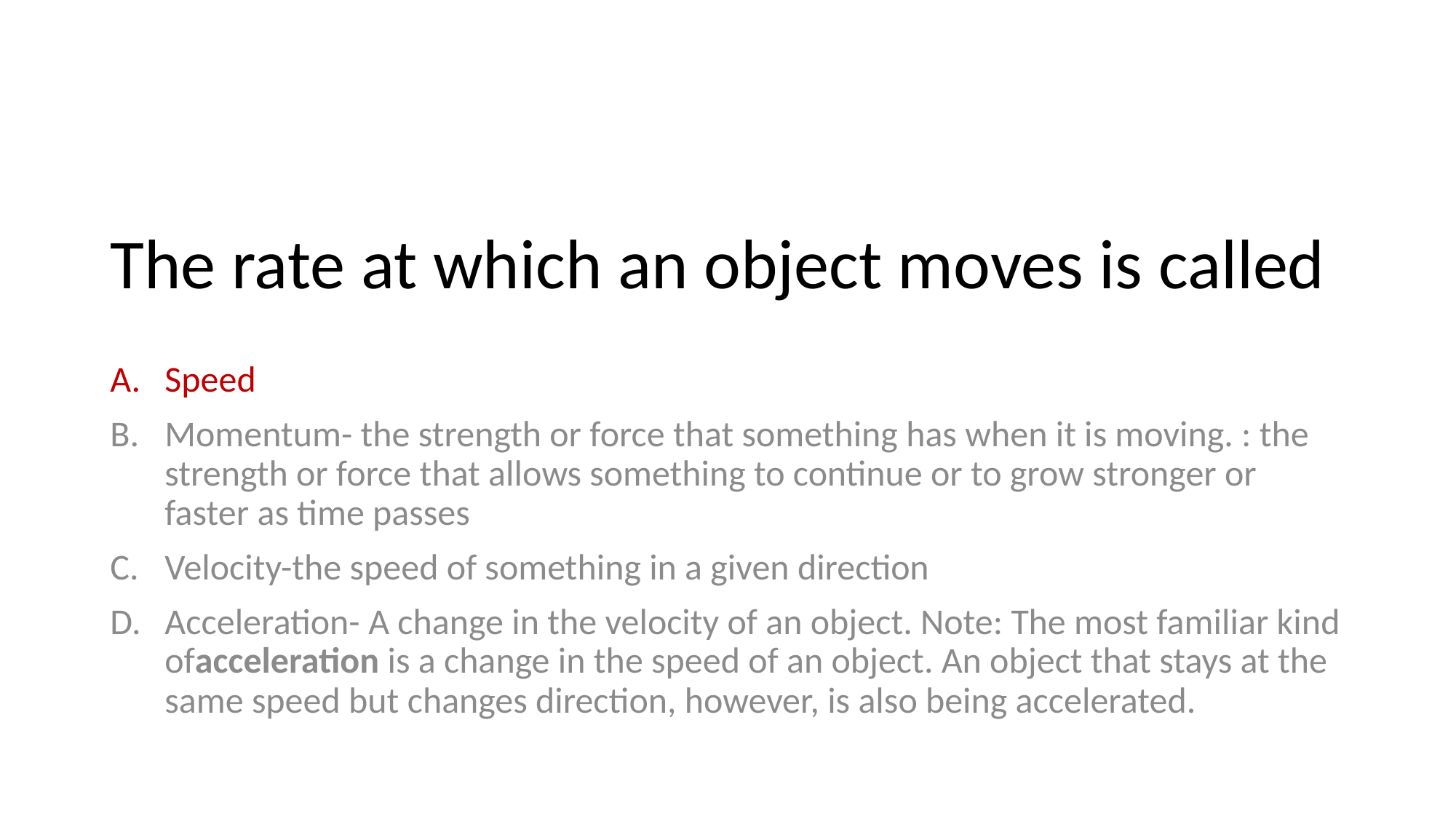

# The rate at which an object moves is called
Speed
Momentum- the strength or force that something has when it is moving. : the strength or force that allows something to continue or to grow stronger or faster as time passes
Velocity-the speed of something in a given direction
Acceleration- A change in the velocity of an object. Note: The most familiar kind ofacceleration is a change in the speed of an object. An object that stays at the same speed but changes direction, however, is also being accelerated.